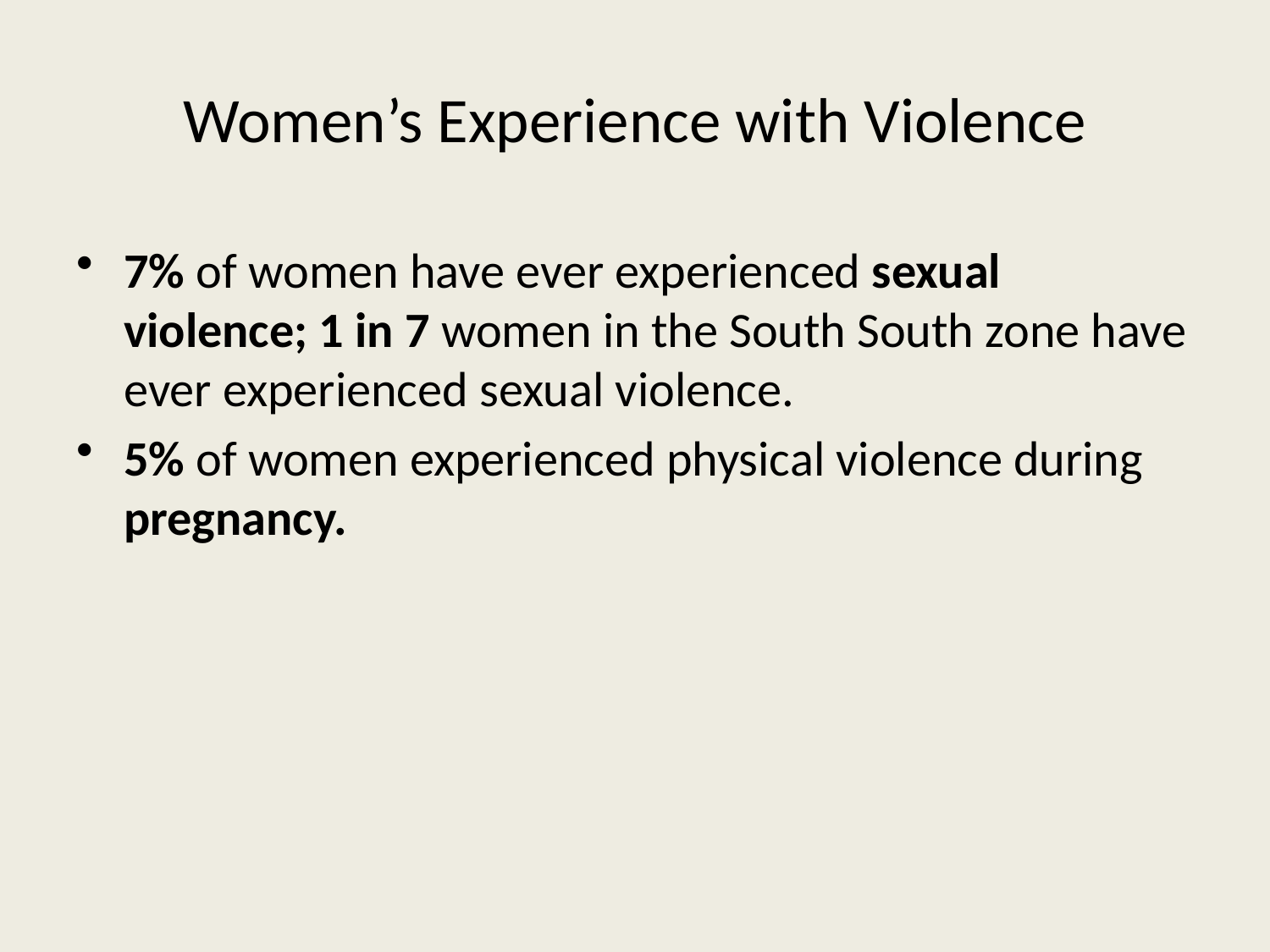

# Women’s Experience with Violence
7% of women have ever experienced sexual violence; 1 in 7 women in the South South zone have ever experienced sexual violence.
5% of women experienced physical violence during pregnancy.